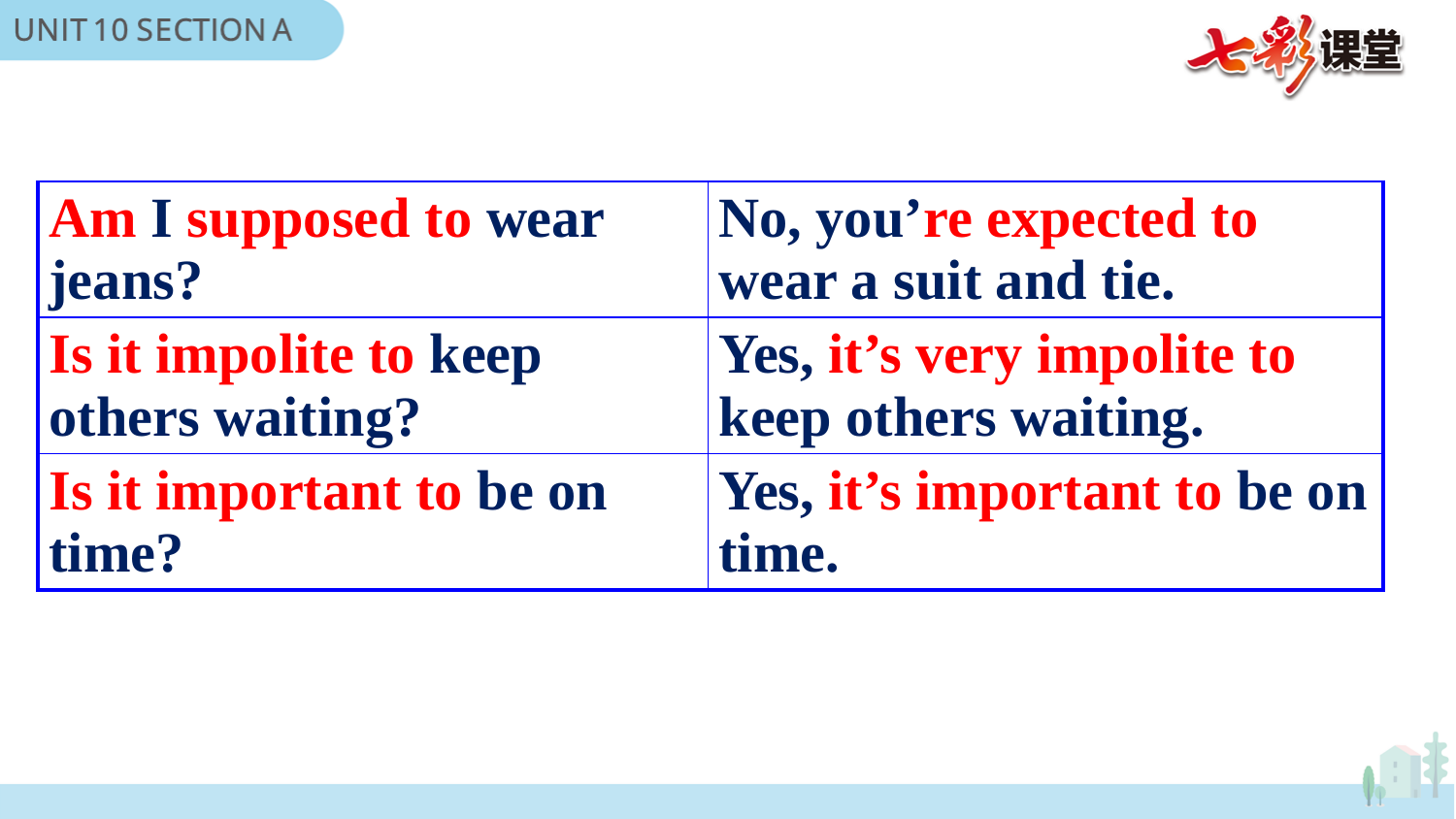

| Am I supposed to wear jeans? | No, you’re expected to wear a suit and tie. |
| --- | --- |
| Is it impolite to keep others waiting? | Yes, it’s very impolite to keep others waiting. |
| Is it important to be on time? | Yes, it’s important to be on time. |